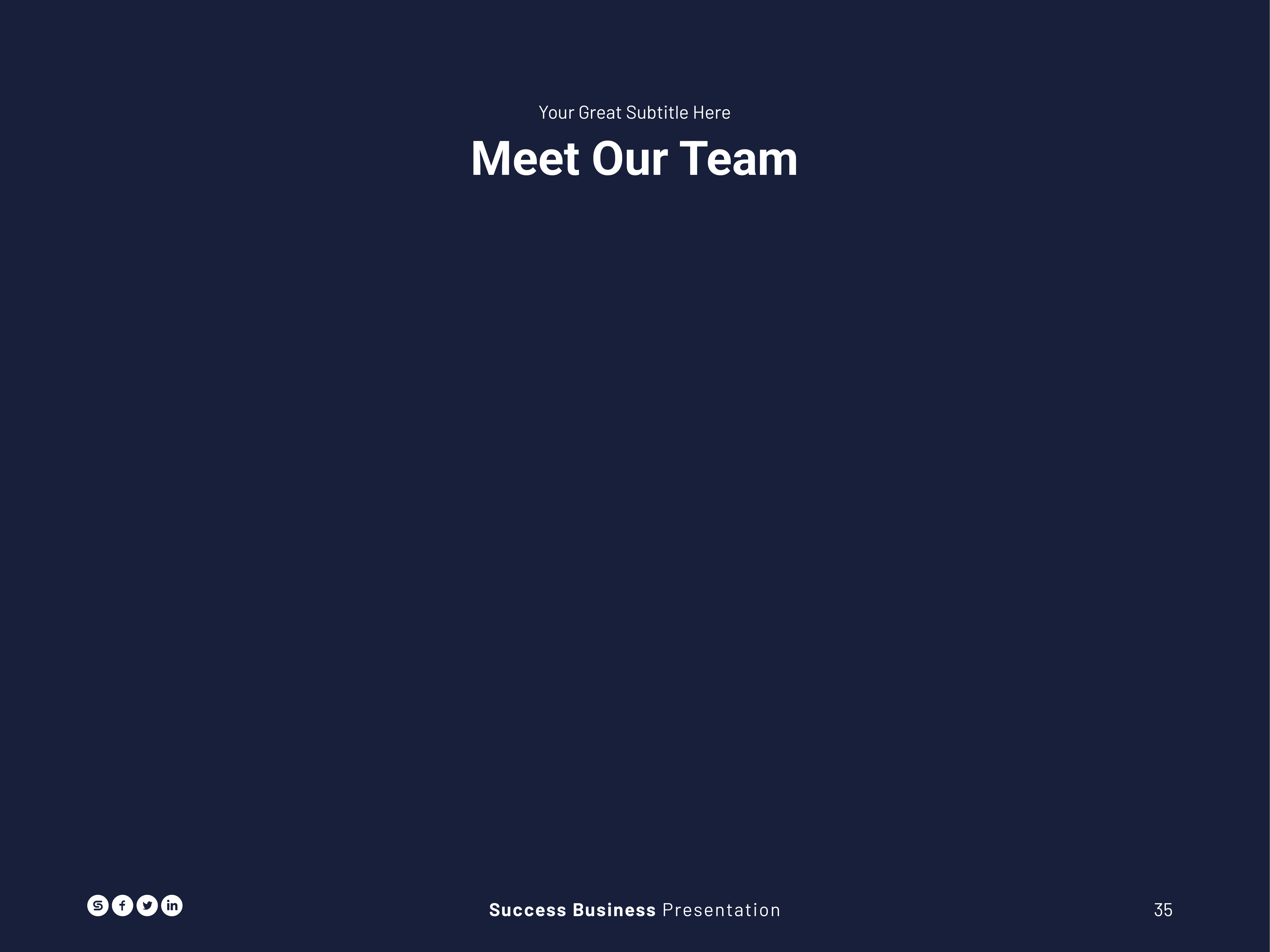

Your Great Subtitle Here
Meet Our Team